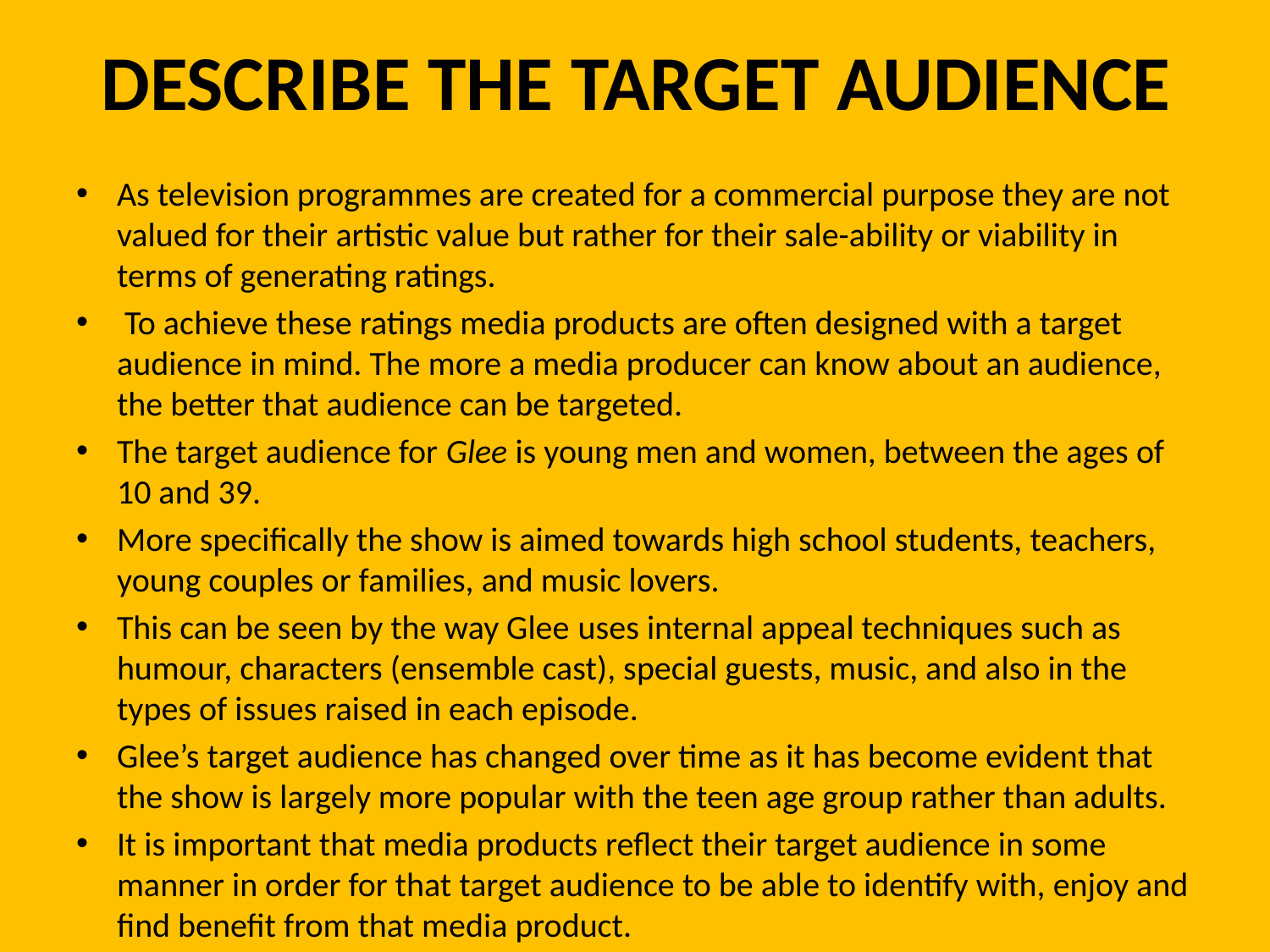

# DESCRIBE THE TARGET AUDIENCE
As television programmes are created for a commercial purpose they are not valued for their artistic value but rather for their sale-ability or viability in terms of generating ratings.
 To achieve these ratings media products are often designed with a target audience in mind. The more a media producer can know about an audience, the better that audience can be targeted.
The target audience for Glee is young men and women, between the ages of 10 and 39.
More specifically the show is aimed towards high school students, teachers, young couples or families, and music lovers.
This can be seen by the way Glee uses internal appeal techniques such as humour, characters (ensemble cast), special guests, music, and also in the types of issues raised in each episode.
Glee’s target audience has changed over time as it has become evident that the show is largely more popular with the teen age group rather than adults.
It is important that media products reflect their target audience in some manner in order for that target audience to be able to identify with, enjoy and find benefit from that media product.